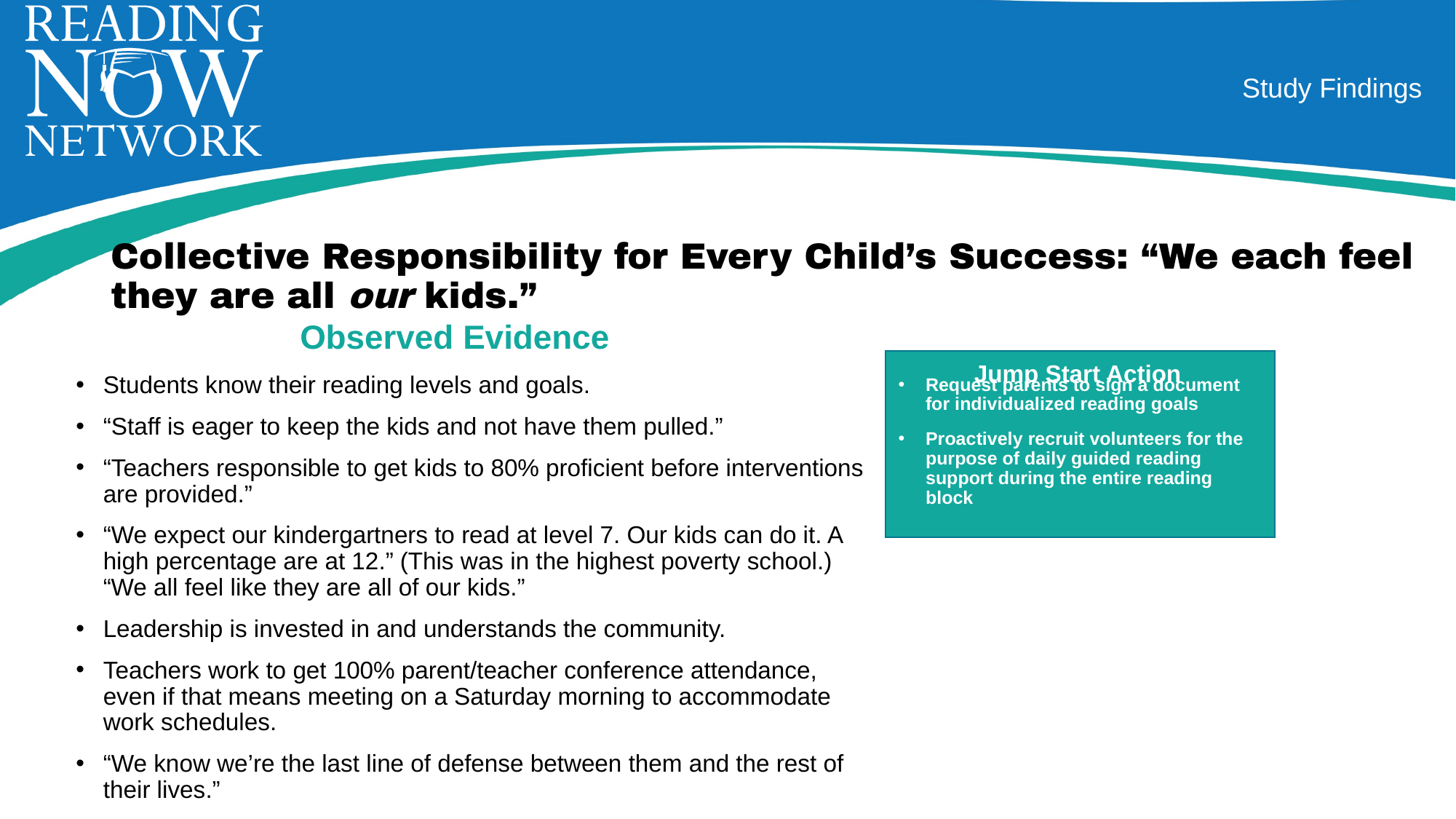

Study Findings
# Collective Responsibility for Every Child’s Success: “We each feel they are all our kids.”
Observed Evidence

Jump Start Action

Students know their reading levels and goals.
“Staff is eager to keep the kids and not have them pulled.”
“Teachers responsible to get kids to 80% proficient before interventions are provided.”
“We expect our kindergartners to read at level 7. Our kids can do it. A high percentage are at 12.” (This was in the highest poverty school.) “We all feel like they are all of our kids.”
Leadership is invested in and understands the community.
Teachers work to get 100% parent/teacher conference attendance, even if that means meeting on a Saturday morning to accommodate work schedules.
“We know we’re the last line of defense between them and the rest of their lives.”
Request parents to sign a document for individualized reading goals
Proactively recruit volunteers for the purpose of daily guided reading support during the entire reading block